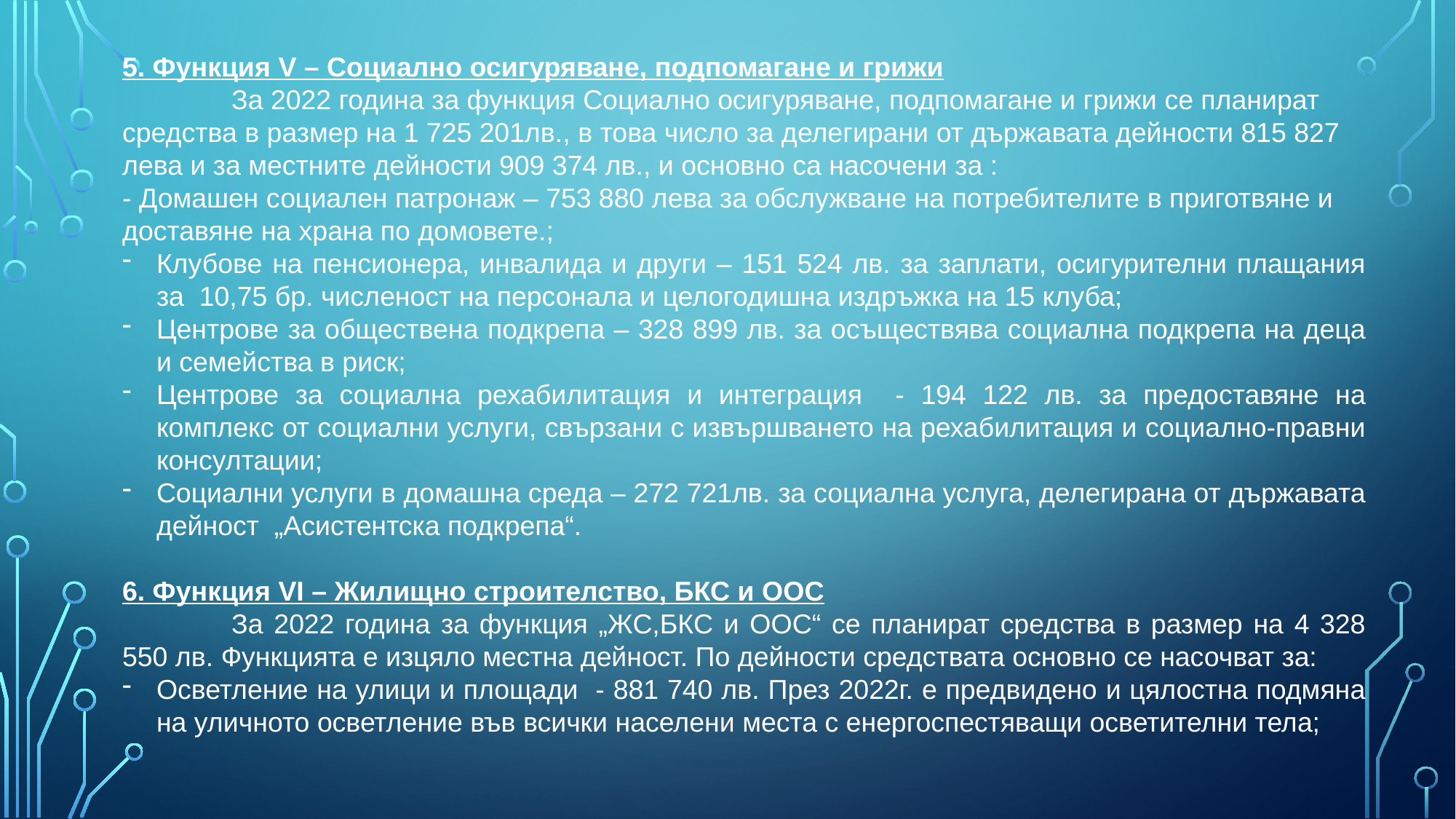

5. Функция V – Социално осигуряване, подпомагане и грижи
	За 2022 година за функция Социално осигуряване, подпомагане и грижи се планират средства в размер на 1 725 201лв., в това число за делегирани от държавата дейности 815 827 лева и за местните дейности 909 374 лв., и основно са насочени за :
- Домашен социален патронаж – 753 880 лева за обслужване на потребителите в приготвяне и доставяне на храна по домовете.;
Клубове на пенсионера, инвалида и други – 151 524 лв. за заплати, осигурителни плащания за  10,75 бр. численост на персонала и целогодишна издръжка на 15 клуба;
Центрове за обществена подкрепа – 328 899 лв. за осъществява социална подкрепа на деца и семейства в риск;
Центрове за социална рехабилитация и интеграция  - 194 122 лв. за предоставяне на комплекс от социални услуги, свързани с извършването на рехабилитация и социално-правни консултации;
Социални услуги в домашна среда – 272 721лв. за социална услуга, делегирана от държавата дейност  „Асистентска подкрепа“.

6. Функция VІ – Жилищно строителство, БКС и ООС
	За 2022 година за функция „ЖС,БКС и ООС“ се планират средства в размер на 4 328 550 лв. Функцията е изцяло местна дейност. По дейности средствата основно се насочват за:
Осветление на улици и площади  - 881 740 лв. През 2022г. е предвидено и цялостна подмяна на уличното осветление във всички населени места с енергоспестяващи осветителни тела;